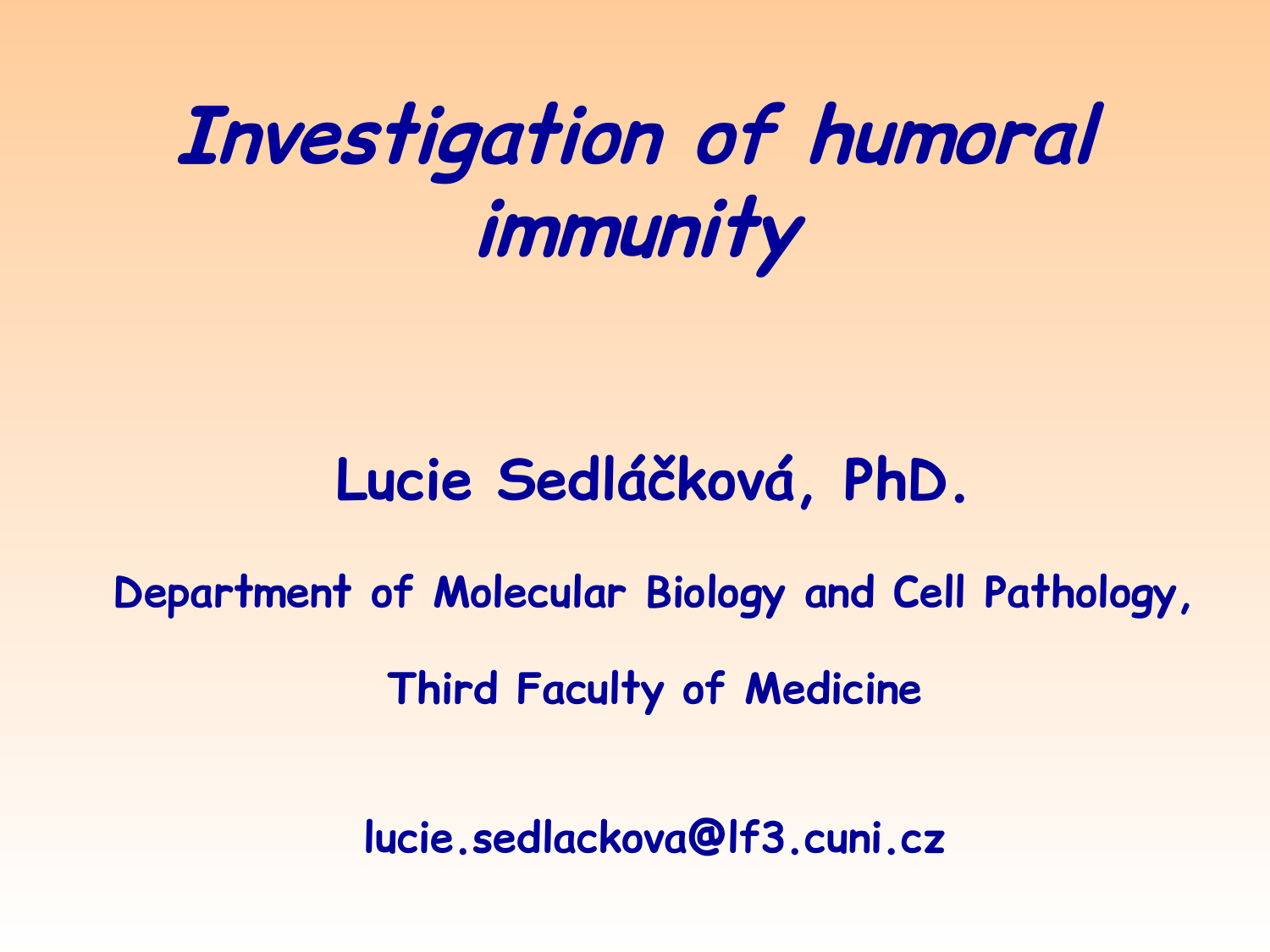

# Investigation of humoral immunity
Lucie Sedláčková, PhD.
Department of Molecular Biology and Cell Pathology, Third Faculty of Medicine

lucie.sedlackova@lf3.cuni.cz